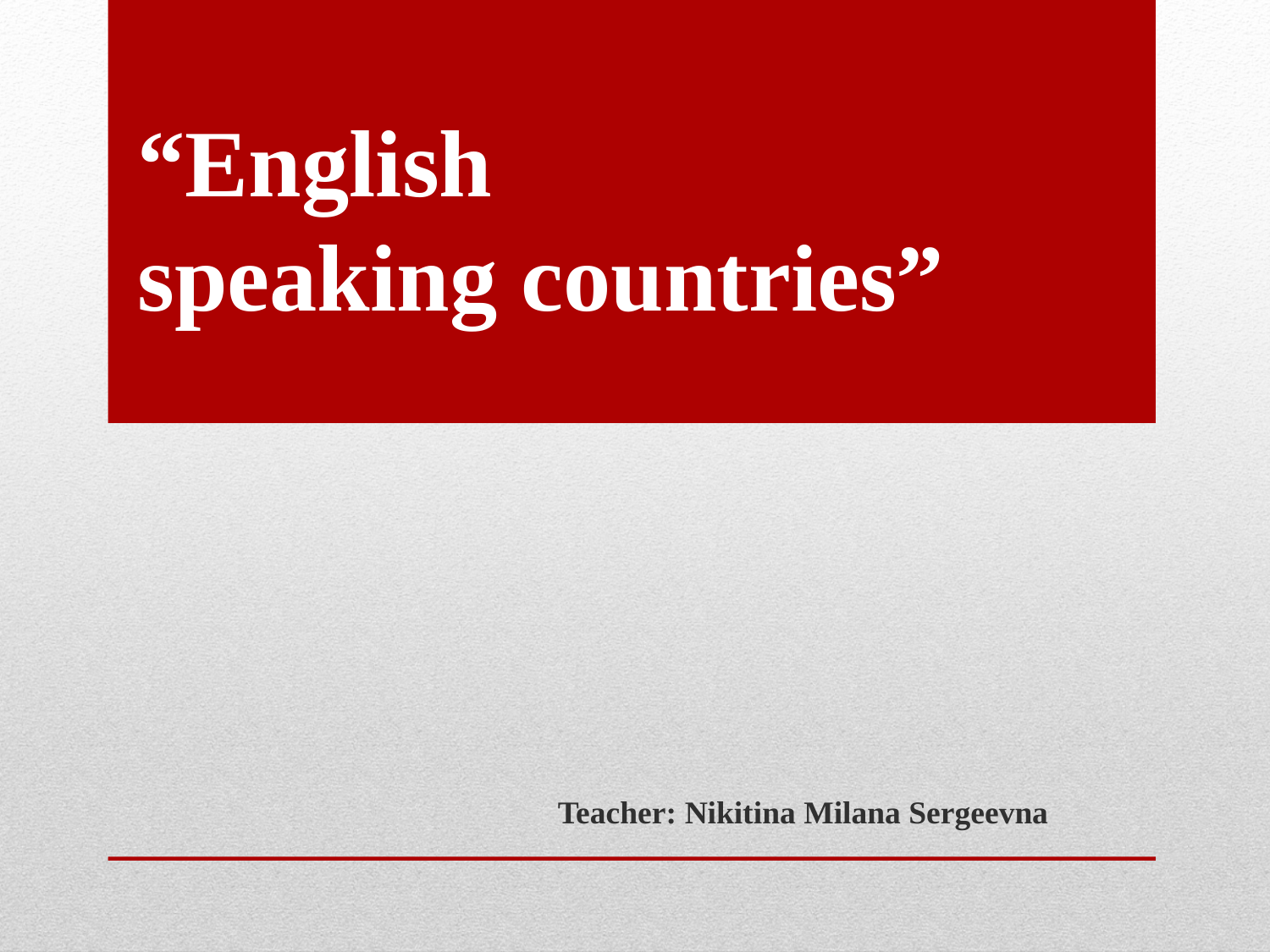

# “English speaking countries”
Teacher: Nikitina Milana Sergeevna